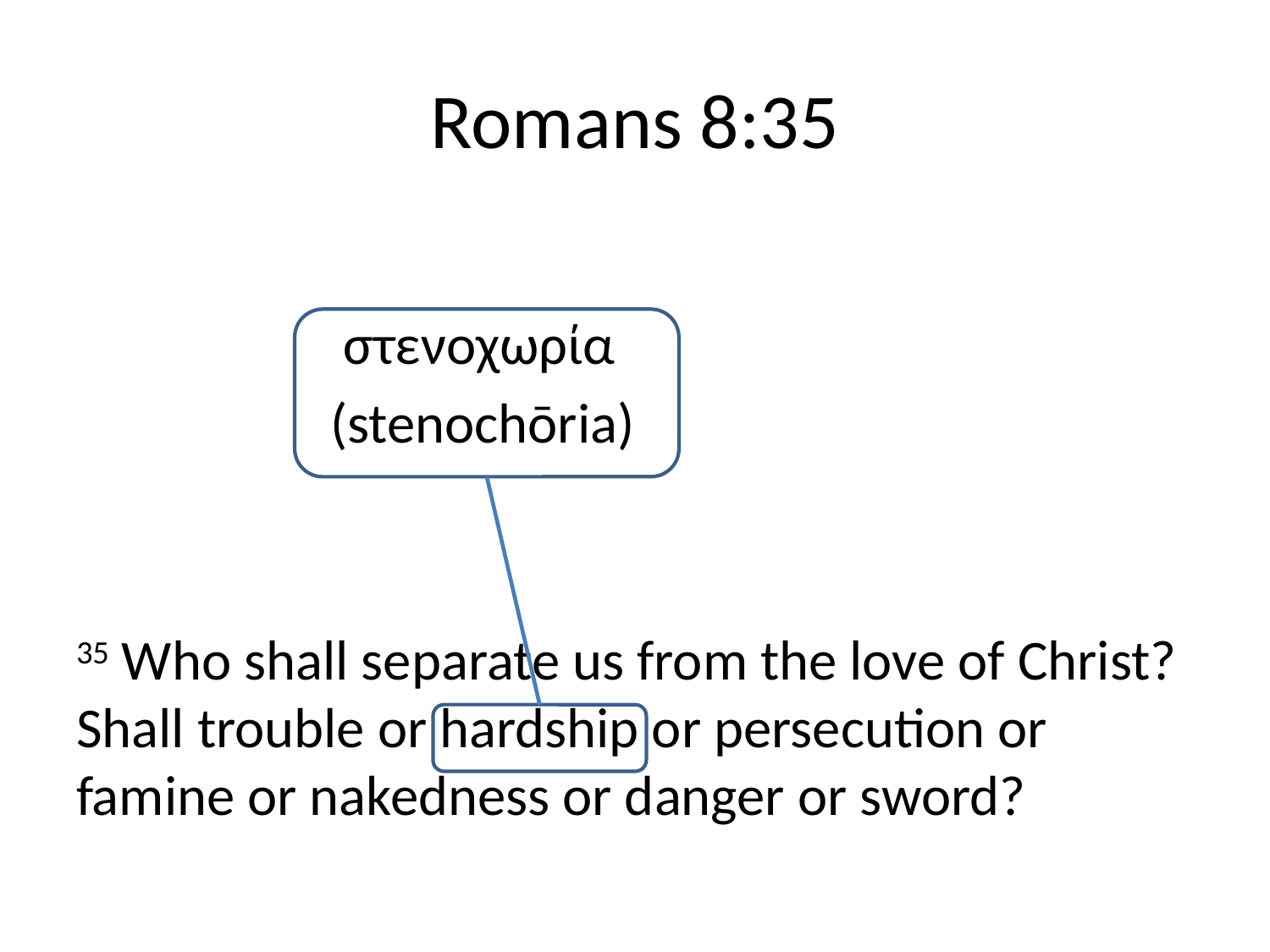

# Romans 8:35

		 στενοχωρία
		(stenochōria)

35 Who shall separate us from the love of Christ? Shall trouble or hardship or persecution or famine or nakedness or danger or sword?